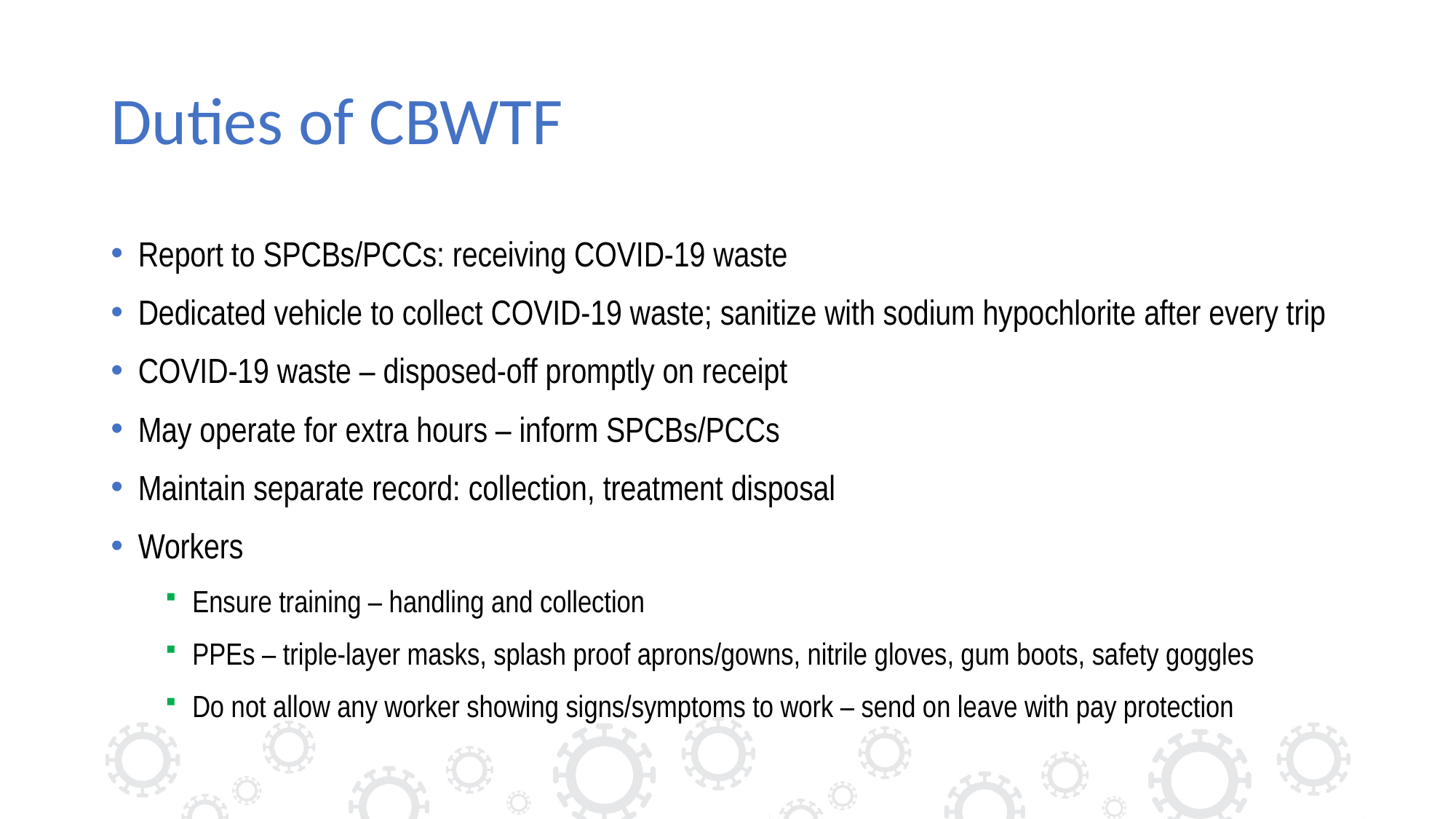

# Duties of CBWTF
Report to SPCBs/PCCs: receiving COVID-19 waste
Dedicated vehicle to collect COVID-19 waste; sanitize with sodium hypochlorite after every trip
COVID-19 waste – disposed-off promptly on receipt
May operate for extra hours – inform SPCBs/PCCs
Maintain separate record: collection, treatment disposal
Workers
Ensure training – handling and collection
PPEs – triple-layer masks, splash proof aprons/gowns, nitrile gloves, gum boots, safety goggles
Do not allow any worker showing signs/symptoms to work – send on leave with pay protection